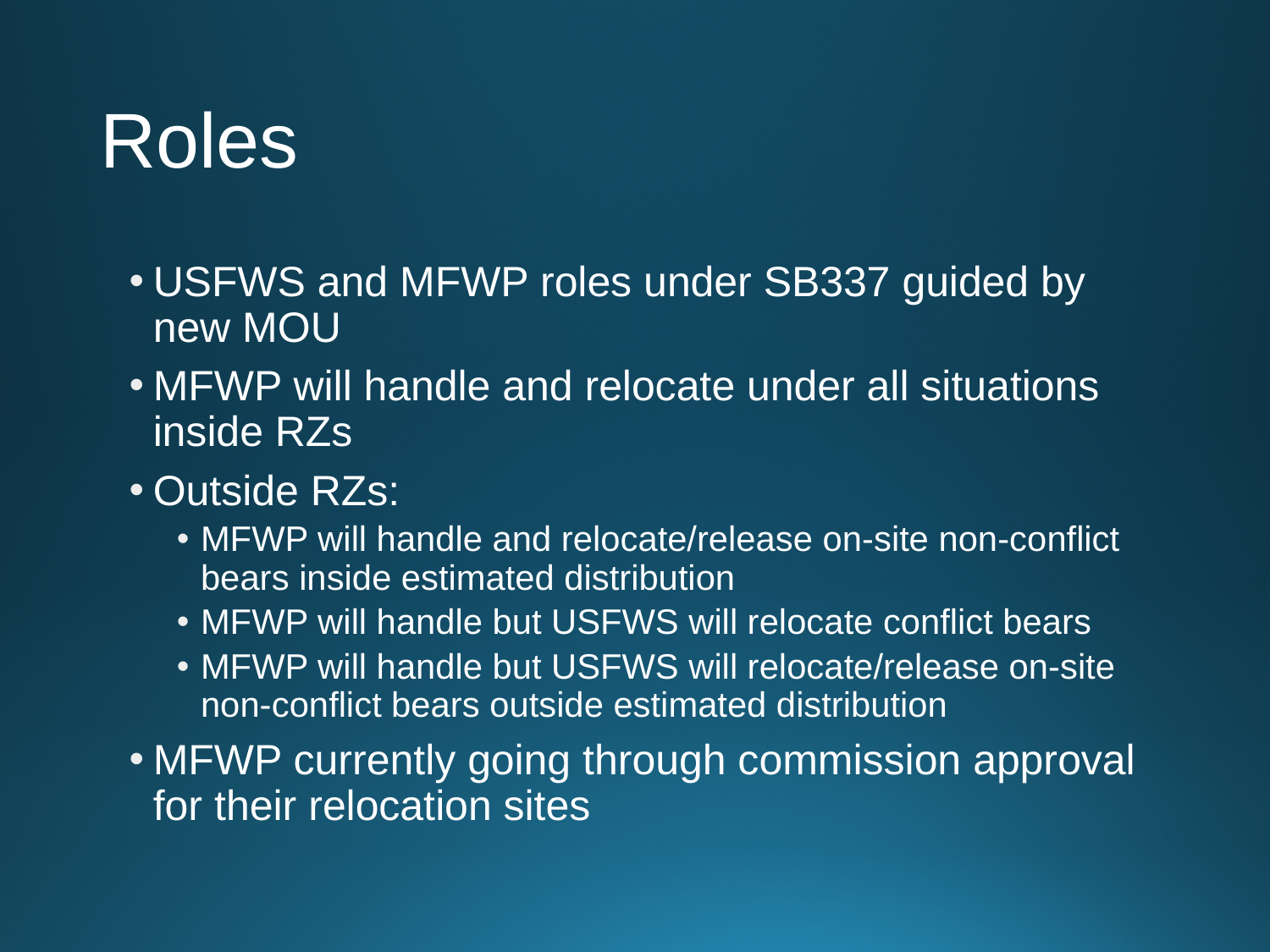

# Roles
USFWS and MFWP roles under SB337 guided by new MOU
MFWP will handle and relocate under all situations inside RZs
Outside RZs:
MFWP will handle and relocate/release on-site non-conflict bears inside estimated distribution
MFWP will handle but USFWS will relocate conflict bears
MFWP will handle but USFWS will relocate/release on-site non-conflict bears outside estimated distribution
MFWP currently going through commission approval for their relocation sites